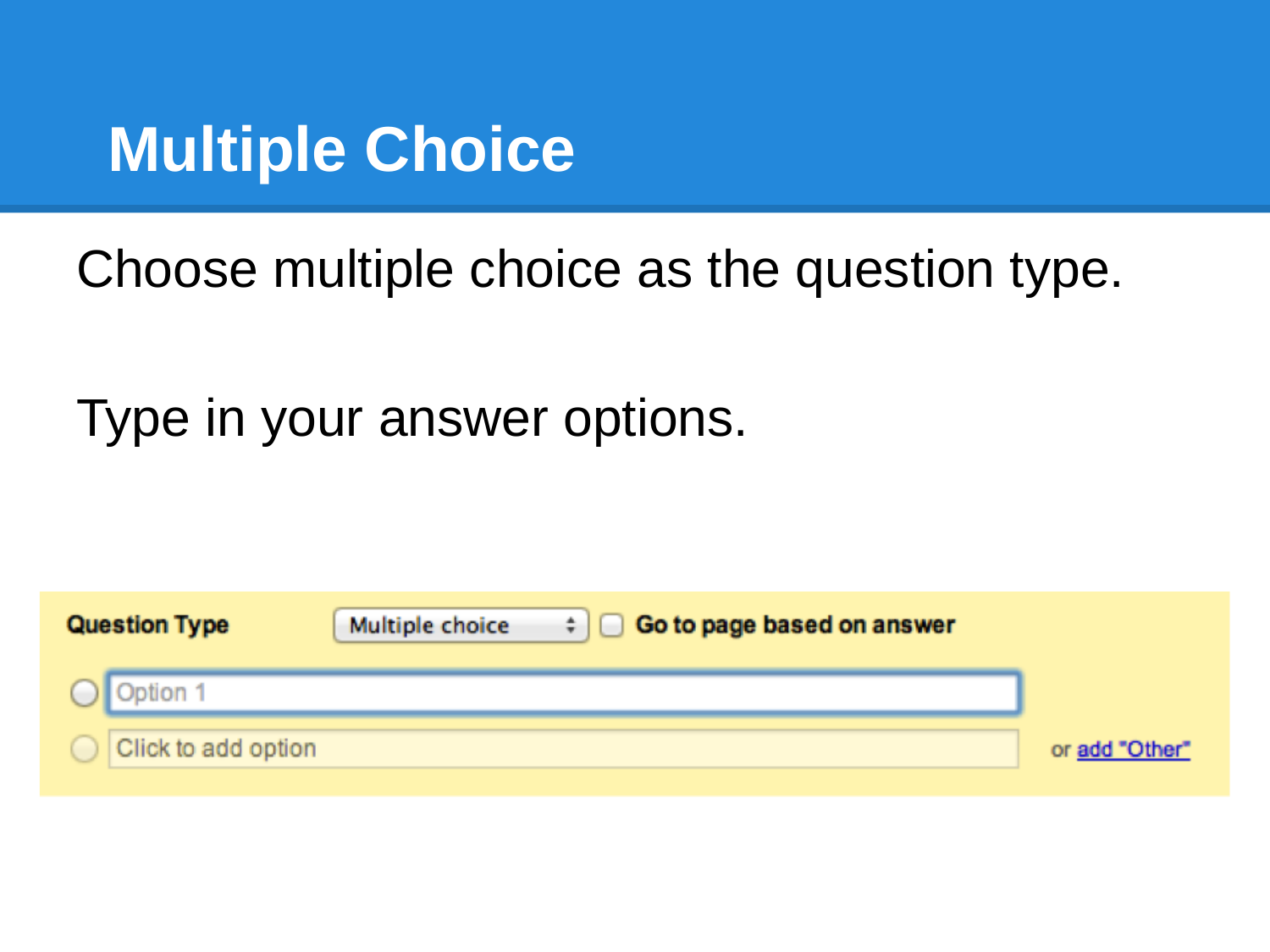

# Multiple Choice
Choose multiple choice as the question type.

Type in your answer options.